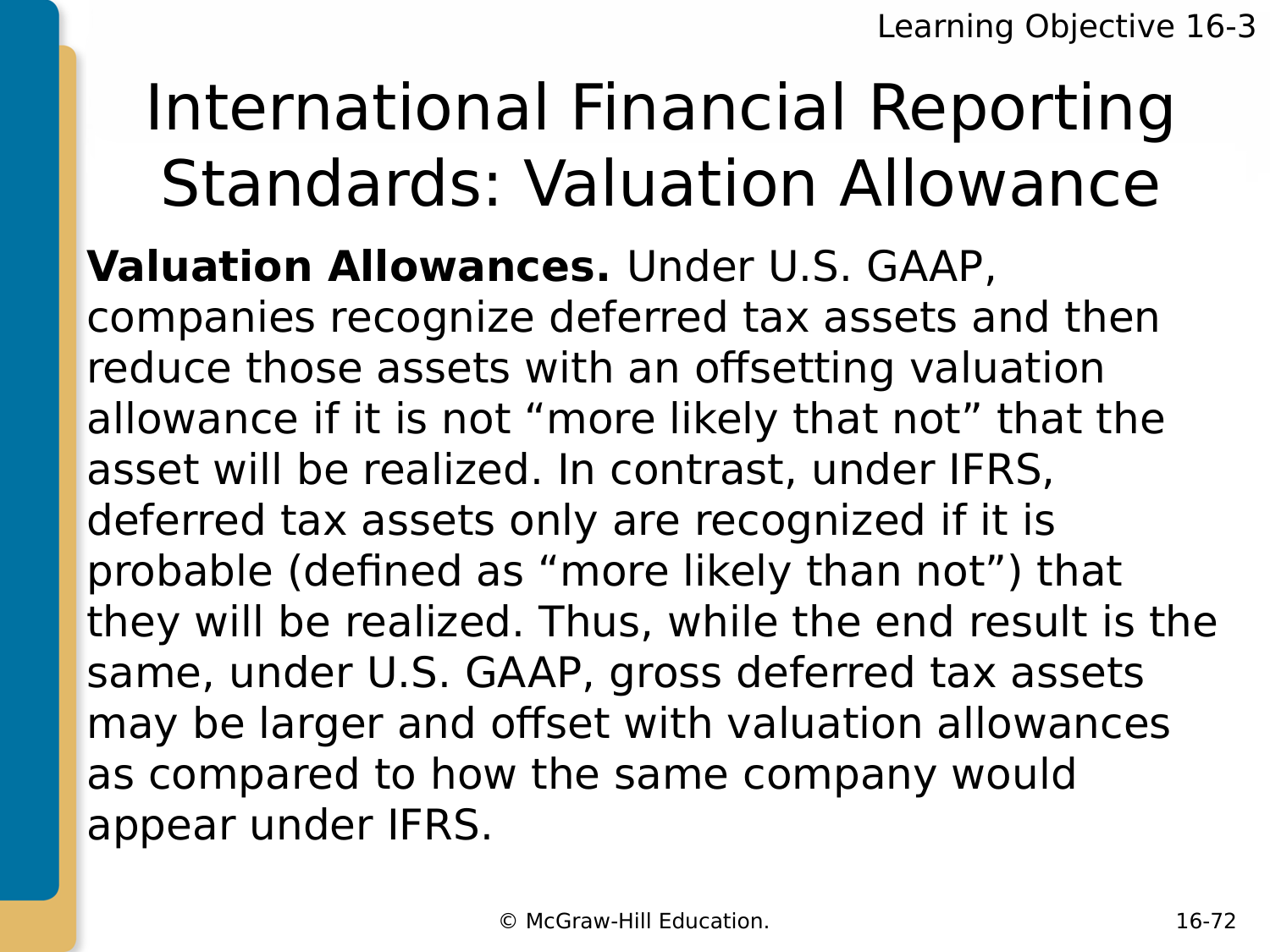

Learning Objective 16-3
# International Financial Reporting Standards: Valuation Allowance
Valuation Allowances. Under U.S. GAAP, companies recognize deferred tax assets and then reduce those assets with an offsetting valuation allowance if it is not “more likely that not” that the asset will be realized. In contrast, under IFRS, deferred tax assets only are recognized if it is probable (defined as “more likely than not”) that they will be realized. Thus, while the end result is the same, under U.S. GAAP, gross deferred tax assets may be larger and offset with valuation allowances as compared to how the same company would appear under IFRS.